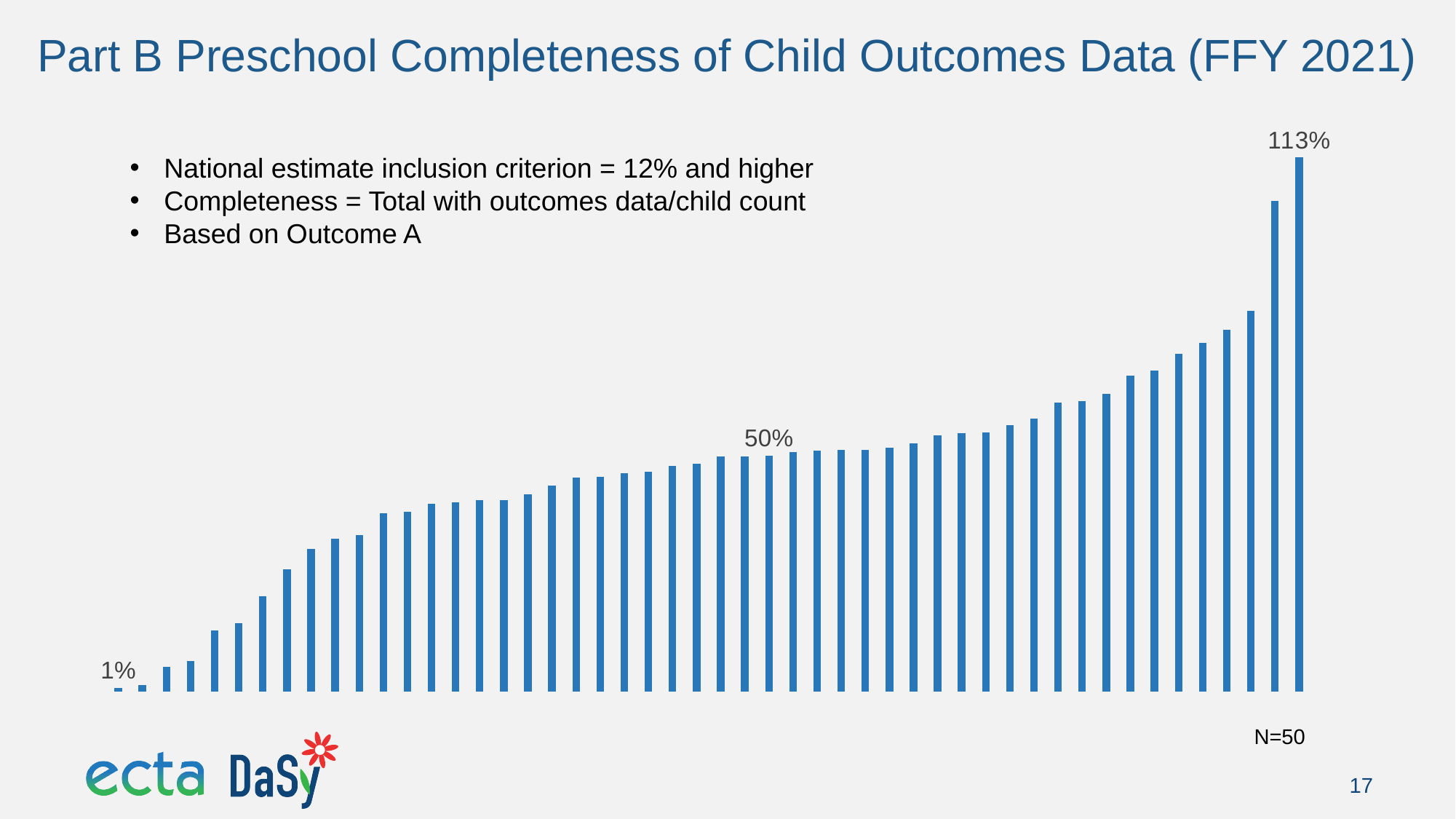

# Part B Preschool Completeness of Child Outcomes Data (FFY 2021)

### Chart

| Category |  |
|---|---|
National estimate inclusion criterion = 12% and higher
Completeness = Total with outcomes data/child count
Based on Outcome A
N=50
17